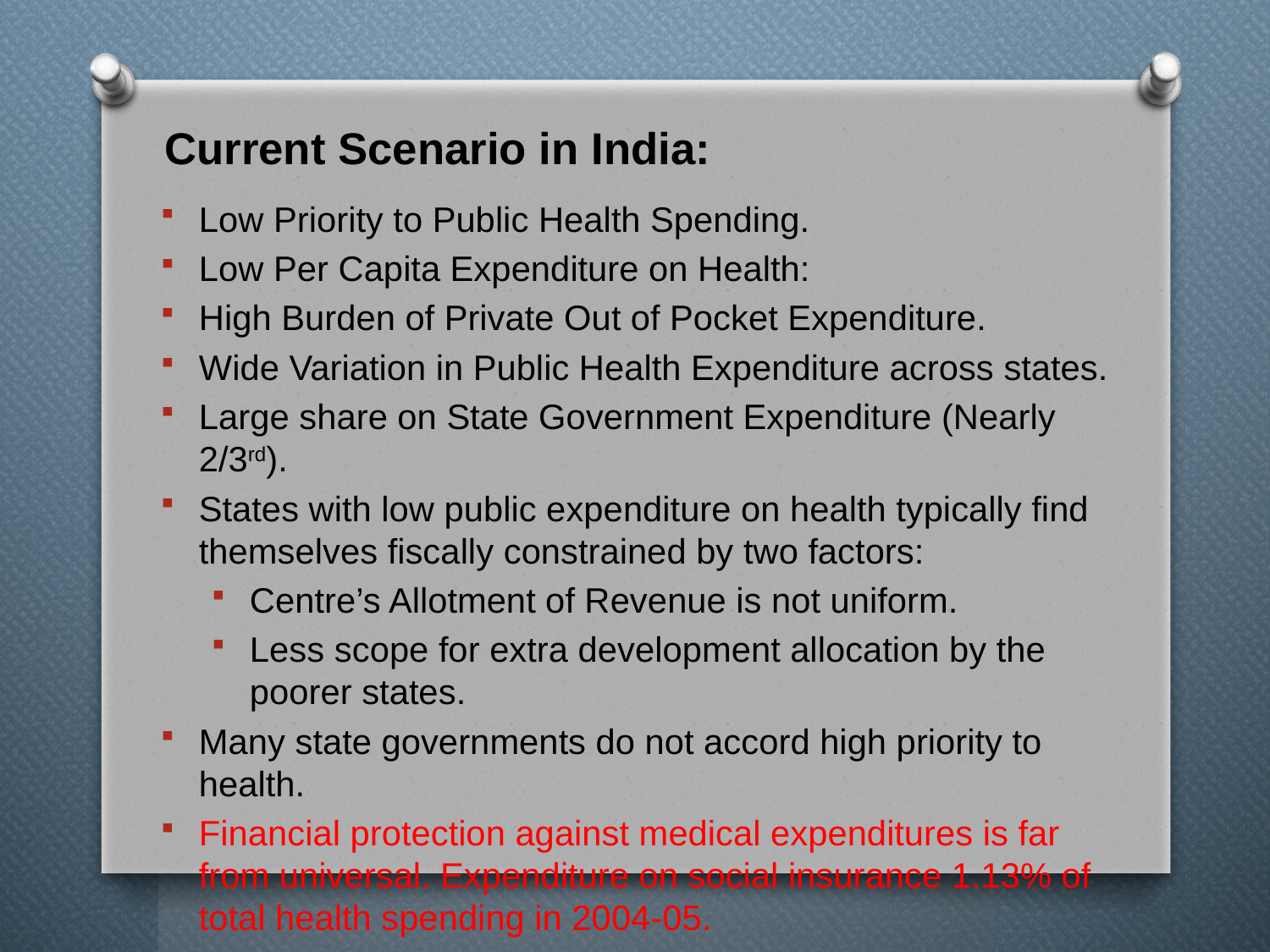

# Current Scenario in India:
Low Priority to Public Health Spending.
Low Per Capita Expenditure on Health:
High Burden of Private Out of Pocket Expenditure.
Wide Variation in Public Health Expenditure across states.
Large share on State Government Expenditure (Nearly 2/3rd).
States with low public expenditure on health typically find themselves fiscally constrained by two factors:
Centre’s Allotment of Revenue is not uniform.
Less scope for extra development allocation by the poorer states.
Many state governments do not accord high priority to health.
Financial protection against medical expenditures is far from universal. Expenditure on social insurance 1.13% of total health spending in 2004-05.